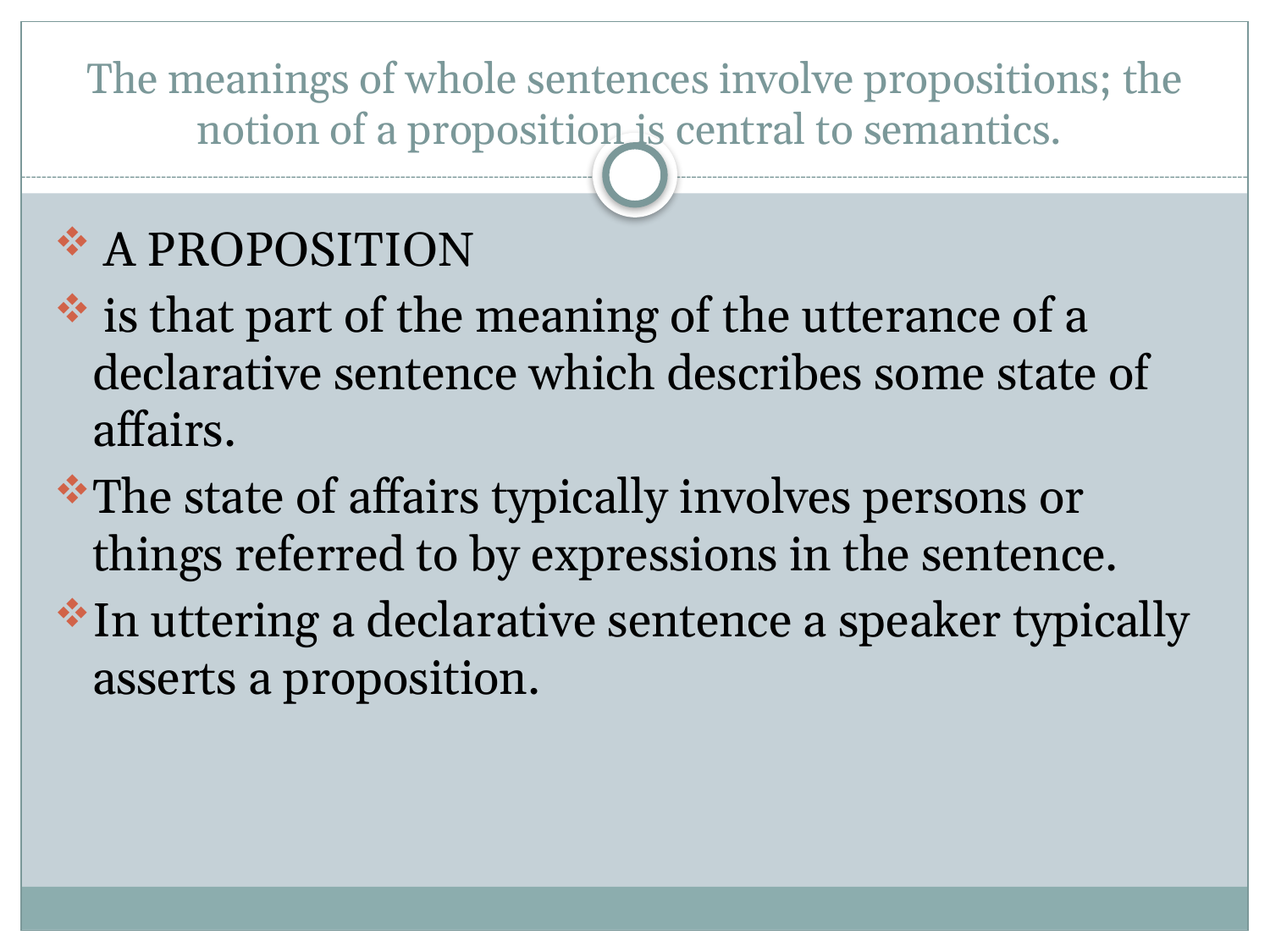

# The meanings of whole sentences involve propositions; the notion of a proposition is central to semantics.
 A PROPOSITION
 is that part of the meaning of the utterance of a declarative sentence which describes some state of affairs.
The state of affairs typically involves persons or things referred to by expressions in the sentence.
In uttering a declarative sentence a speaker typically asserts a proposition.